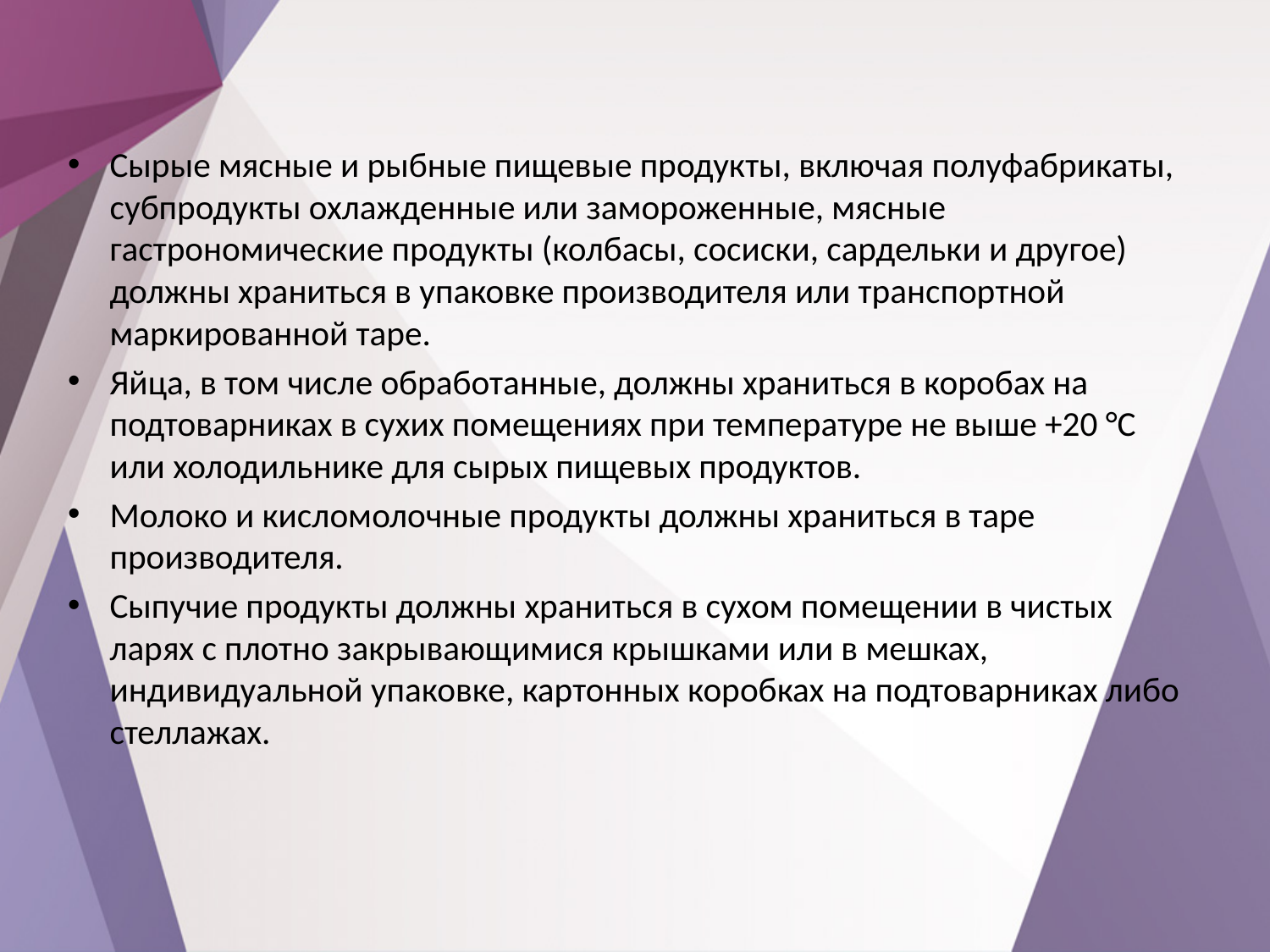

Сырые мясные и рыбные пищевые продукты, включая полуфабрикаты, субпродукты охлажденные или замороженные, мясные гастрономические продукты (колбасы, сосиски, сардельки и другое) должны храниться в упаковке производителя или транспортной маркированной таре.
Яйца, в том числе обработанные, должны храниться в коробах на подтоварниках в сухих помещениях при температуре не выше +20 °C или холодильнике для сырых пищевых продуктов.
Молоко и кисломолочные продукты должны храниться в таре производителя.
Сыпучие продукты должны храниться в сухом помещении в чистых ларях с плотно закрывающимися крышками или в мешках, индивидуальной упаковке, картонных коробках на подтоварниках либо стеллажах.